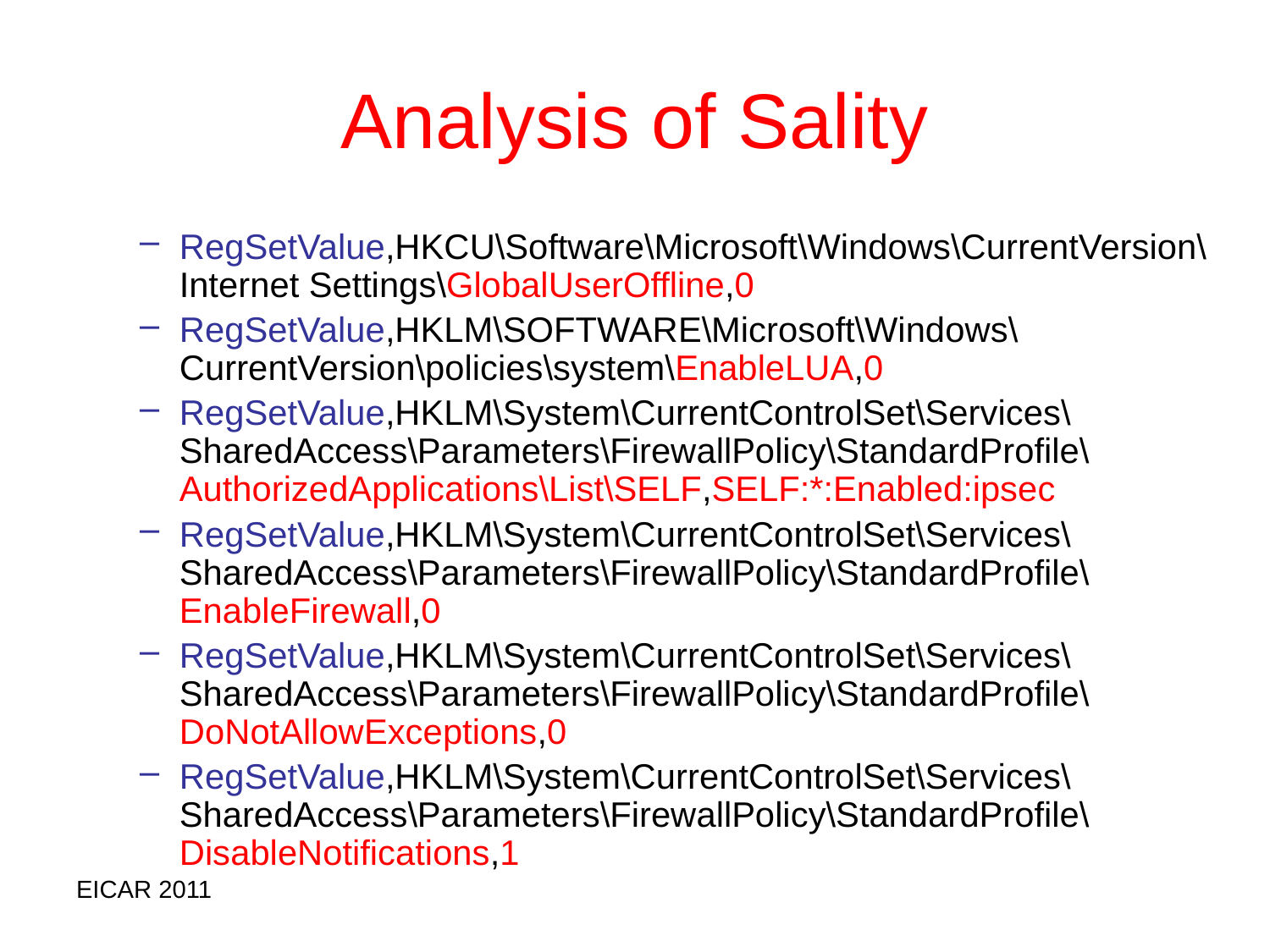

# Analysis of Sality
RegSetValue,HKCU\Software\Microsoft\Windows\CurrentVersion\Internet Settings\GlobalUserOffline,0
RegSetValue,HKLM\SOFTWARE\Microsoft\Windows\CurrentVersion\policies\system\EnableLUA,0
RegSetValue,HKLM\System\CurrentControlSet\Services\SharedAccess\Parameters\FirewallPolicy\StandardProfile\AuthorizedApplications\List\SELF,SELF:*:Enabled:ipsec
RegSetValue,HKLM\System\CurrentControlSet\Services\SharedAccess\Parameters\FirewallPolicy\StandardProfile\EnableFirewall,0
RegSetValue,HKLM\System\CurrentControlSet\Services\SharedAccess\Parameters\FirewallPolicy\StandardProfile\DoNotAllowExceptions,0
RegSetValue,HKLM\System\CurrentControlSet\Services\SharedAccess\Parameters\FirewallPolicy\StandardProfile\DisableNotifications,1
EICAR 2011